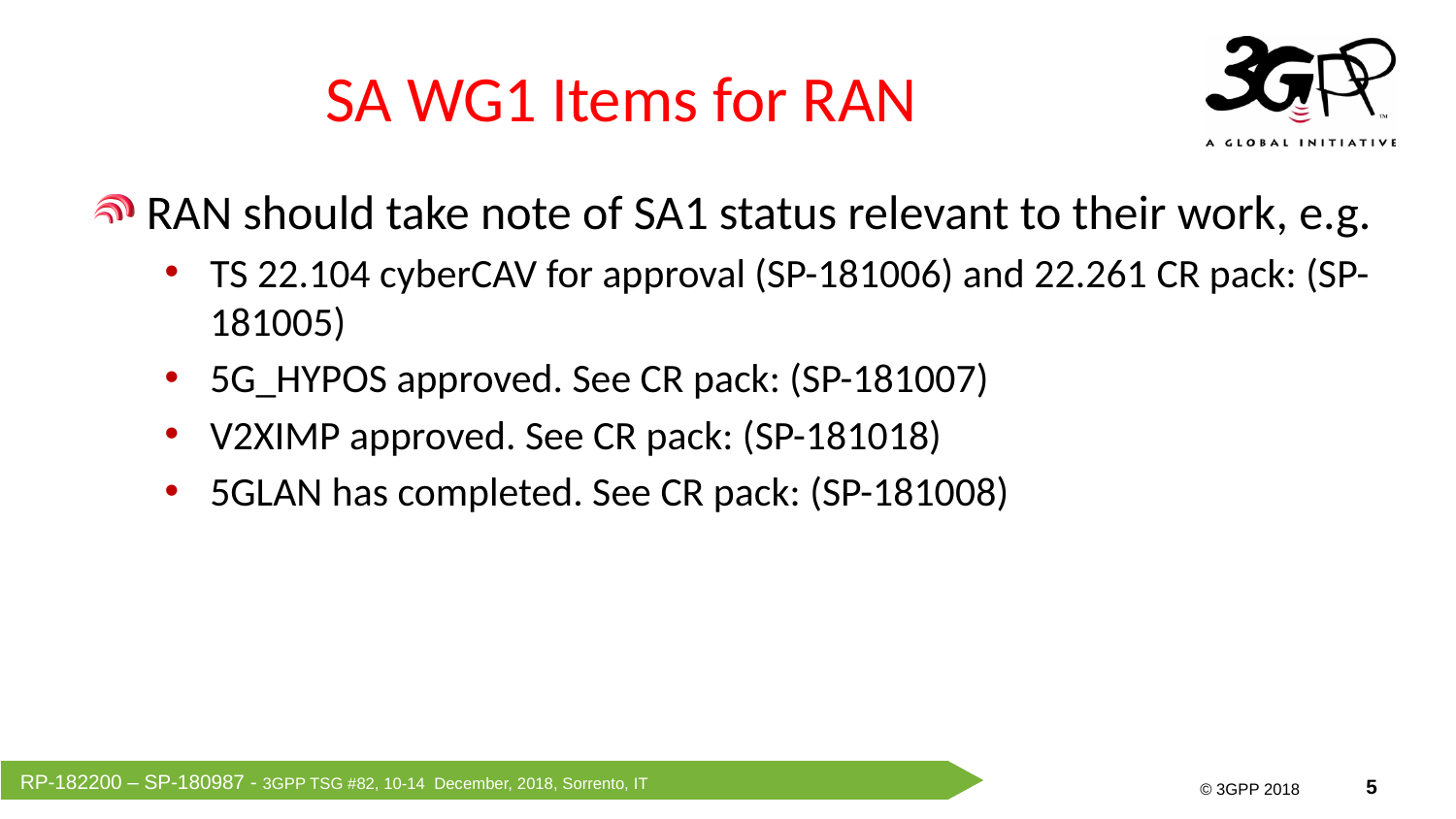

# SA WG1 Items for RAN
RAN should take note of SA1 status relevant to their work, e.g.
TS 22.104 cyberCAV for approval (SP-181006) and 22.261 CR pack: (SP-181005)
5G_HYPOS approved. See CR pack: (SP-181007)
V2XIMP approved. See CR pack: (SP-181018)
5GLAN has completed. See CR pack: (SP-181008)